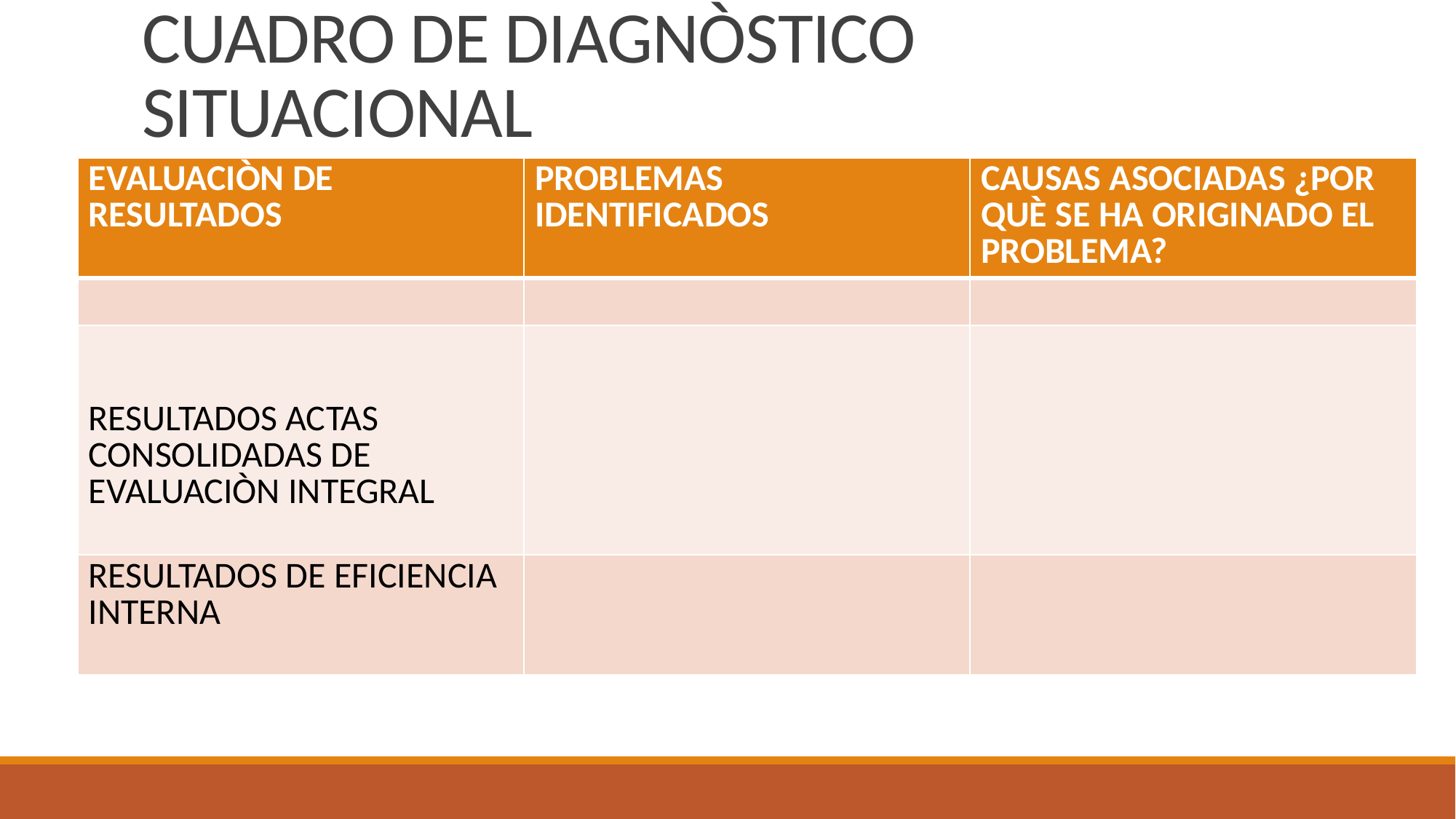

# CUADRO DE DIAGNÒSTICO SITUACIONAL
| EVALUACIÒN DE RESULTADOS | PROBLEMAS IDENTIFICADOS | CAUSAS ASOCIADAS ¿POR QUÈ SE HA ORIGINADO EL PROBLEMA? |
| --- | --- | --- |
|  |  |  |
| RESULTADOS ACTAS CONSOLIDADAS DE EVALUACIÒN INTEGRAL |  |  |
| RESULTADOS DE EFICIENCIA INTERNA |  |  |